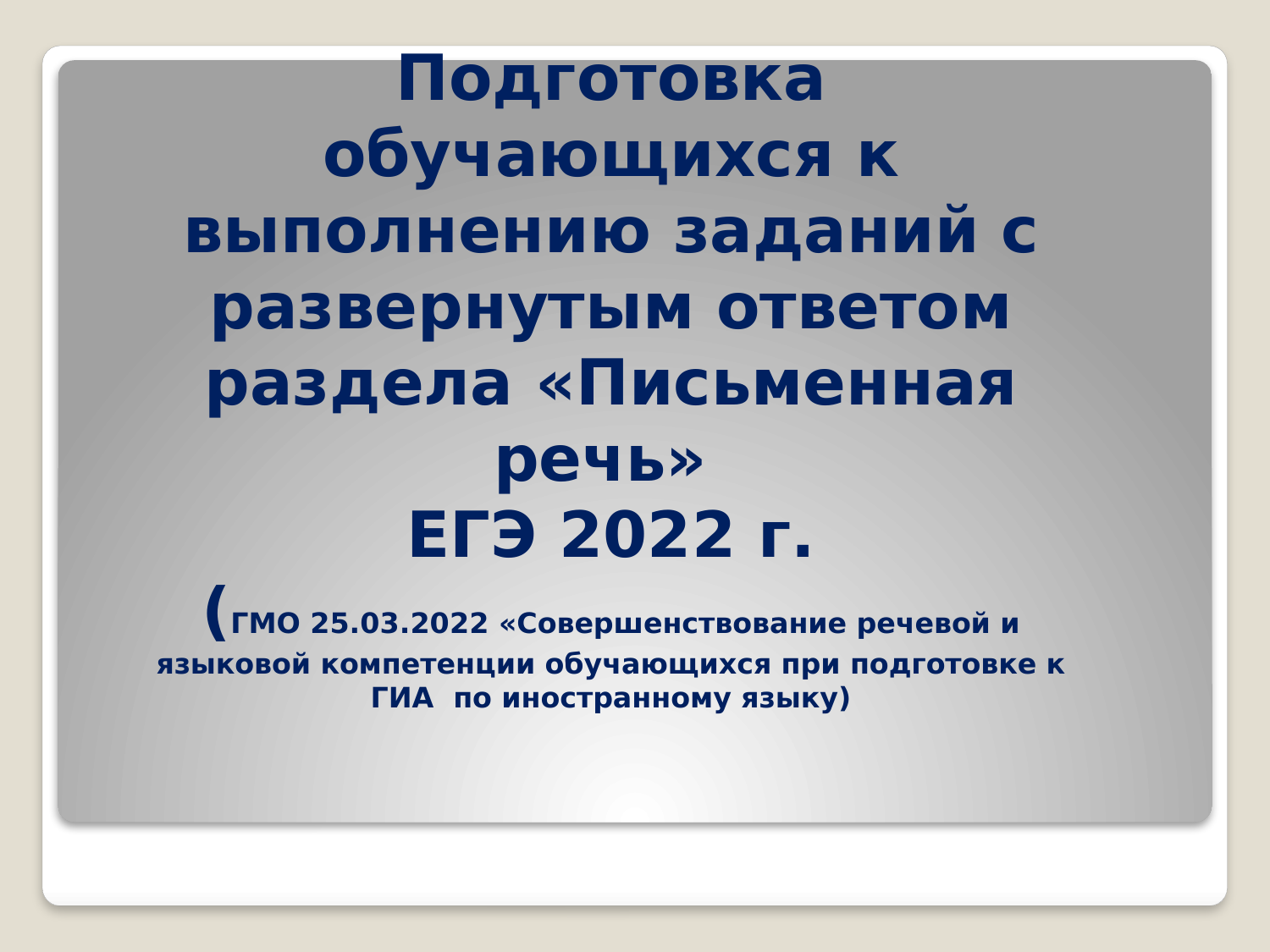

# Подготовка обучающихся к выполнению заданий с развернутым ответом раздела «Письменная речь» ЕГЭ 2022 г. (ГМО 25.03.2022 «Совершенствование речевой и языковой компетенции обучающихся при подготовке к ГИА  по иностранному языку)